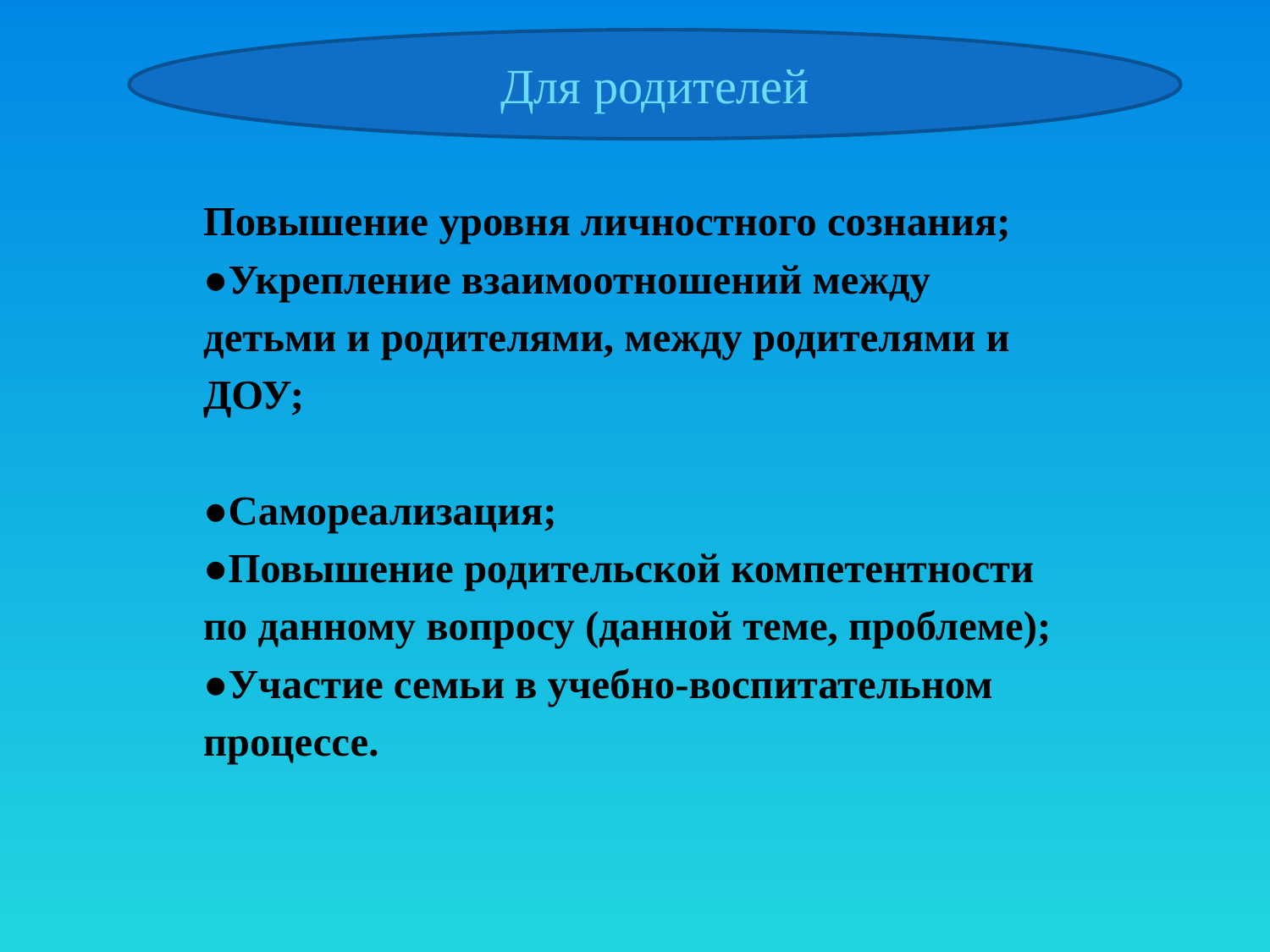

#
Для родителей
Повышение уровня личностного сознания;
●Укрепление взаимоотношений между
детьми и родителями, между родителями и
ДОУ;

●Самореализация;
●Повышение родительской компетентности
по данному вопросу (данной теме, проблеме);
●Участие семьи в учебно-воспитательном
процессе.